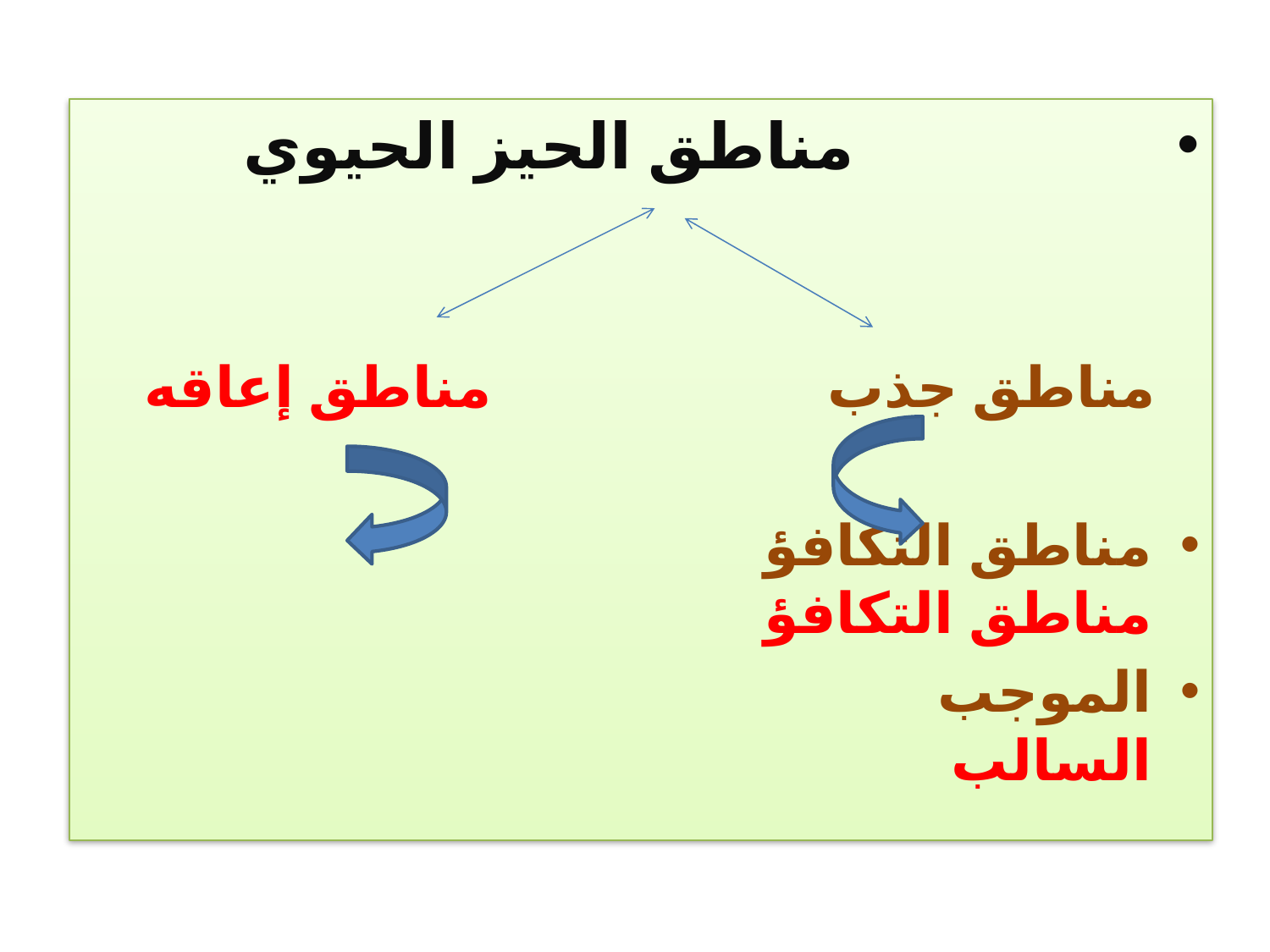

مناطق الحيز الحيوي

   مناطق جذب                       مناطق إعاقه

مناطق التكافؤ                                    مناطق التكافؤ
الموجب                                                السالب